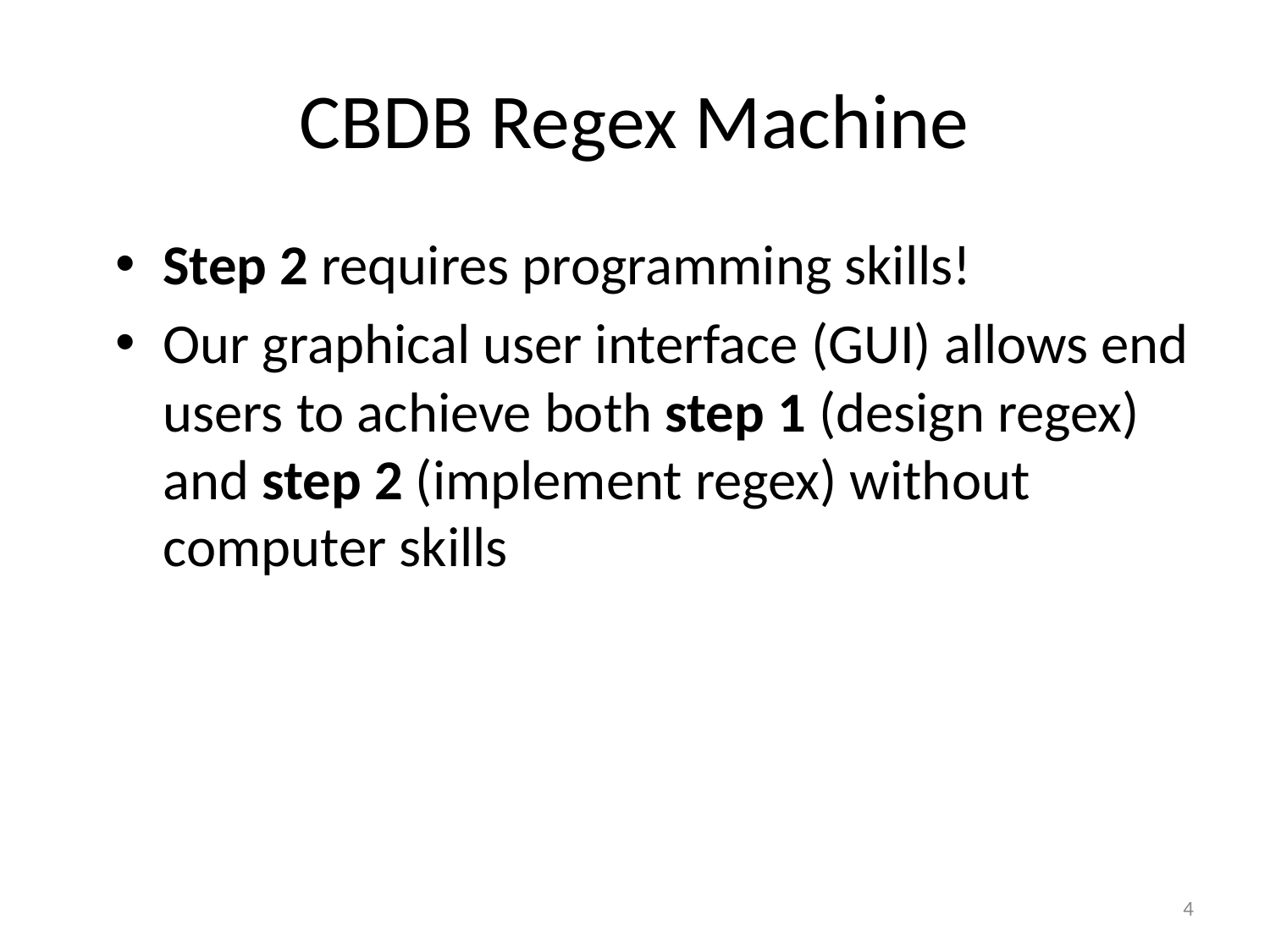

# CBDB Regex Machine
Step 2 requires programming skills!
Our graphical user interface (GUI) allows end users to achieve both step 1 (design regex) and step 2 (implement regex) without computer skills
4